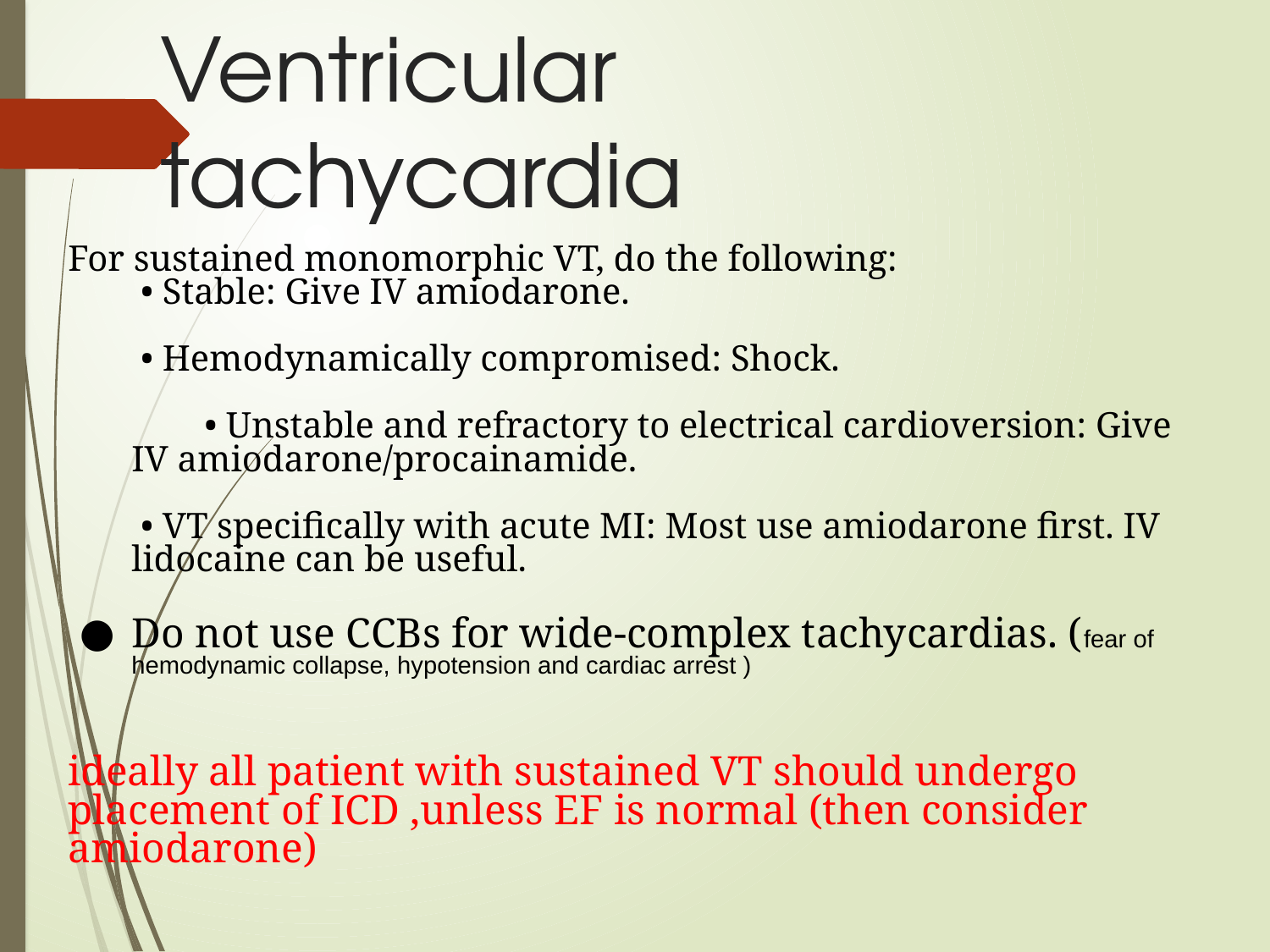

# Ventricular tachycardia

For sustained monomorphic VT, do the following:
 • Stable: Give IV amiodarone.

 • Hemodynamically compromised: Shock.

        • Unstable and refractory to electrical cardioversion: Give IV amiodarone/procainamide.

 • VT specifically with acute MI: Most use amiodarone first. IV lidocaine can be useful.

Do not use CCBs for wide-complex tachycardias. (fear of hemodynamic collapse, hypotension and cardiac arrest )

ideally all patient with sustained VT should undergo placement of ICD ,unless EF is normal (then consider amiodarone)